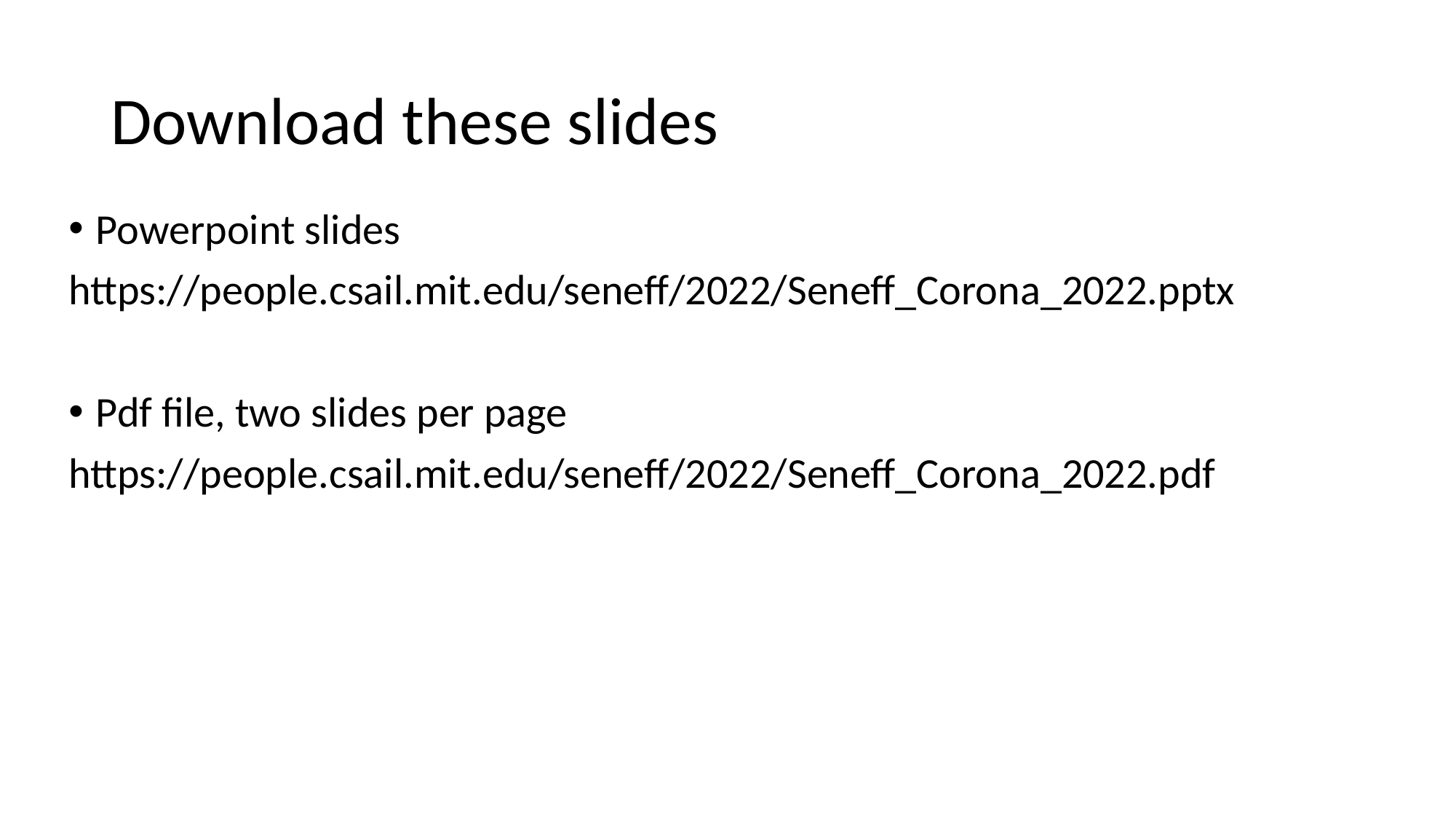

# Download these slides
Powerpoint slides
https://people.csail.mit.edu/seneff/2022/Seneff_Corona_2022.pptx

Pdf file, two slides per page
https://people.csail.mit.edu/seneff/2022/Seneff_Corona_2022.pdf